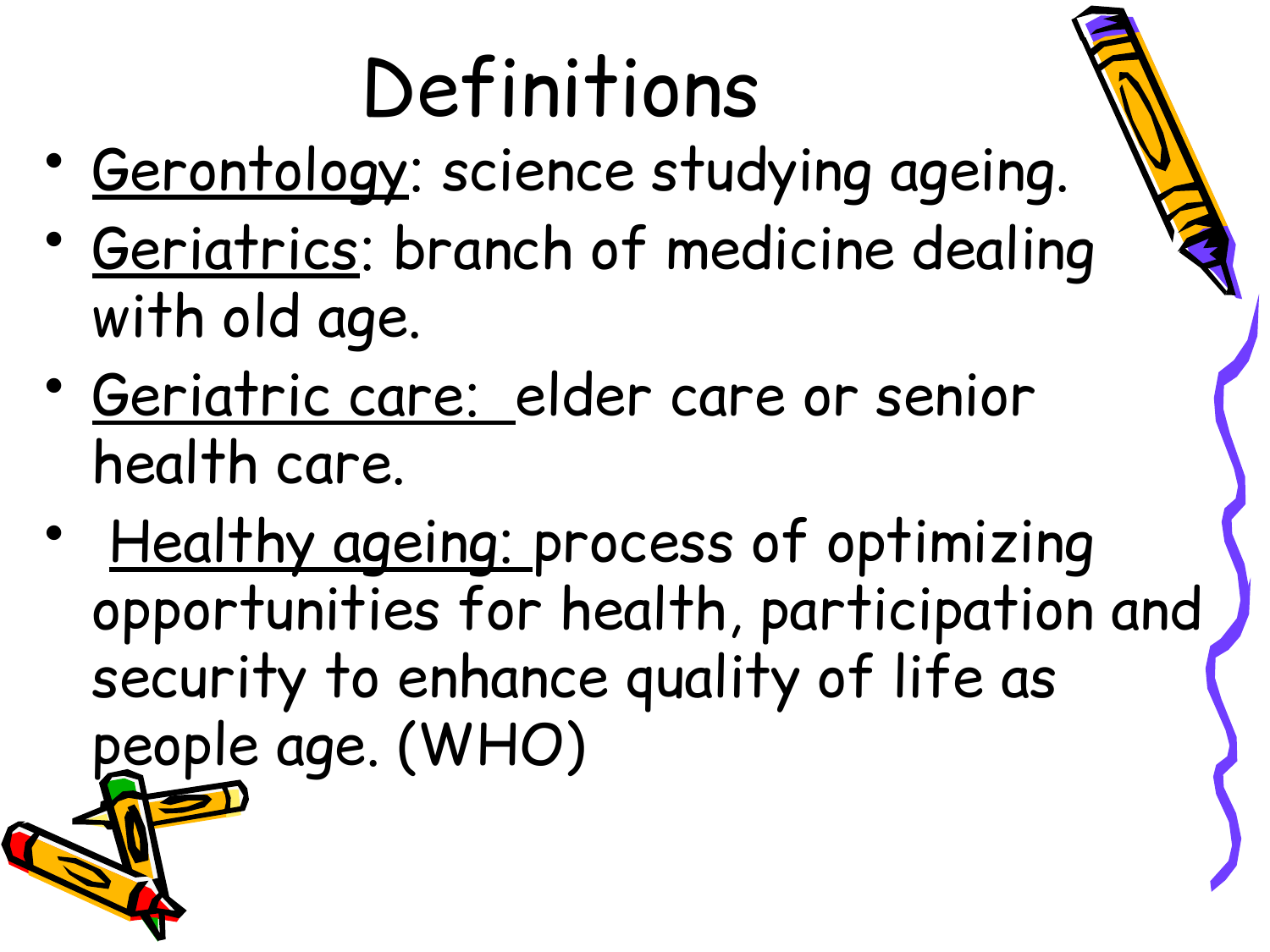

# Definitions
Gerontology: science studying ageing.
Geriatrics: branch of medicine dealing with old age.
Geriatric care:  elder care or senior health care.
 Healthy ageing: process of optimizing opportunities for health, participation and security to enhance quality of life as people age. (WHO)